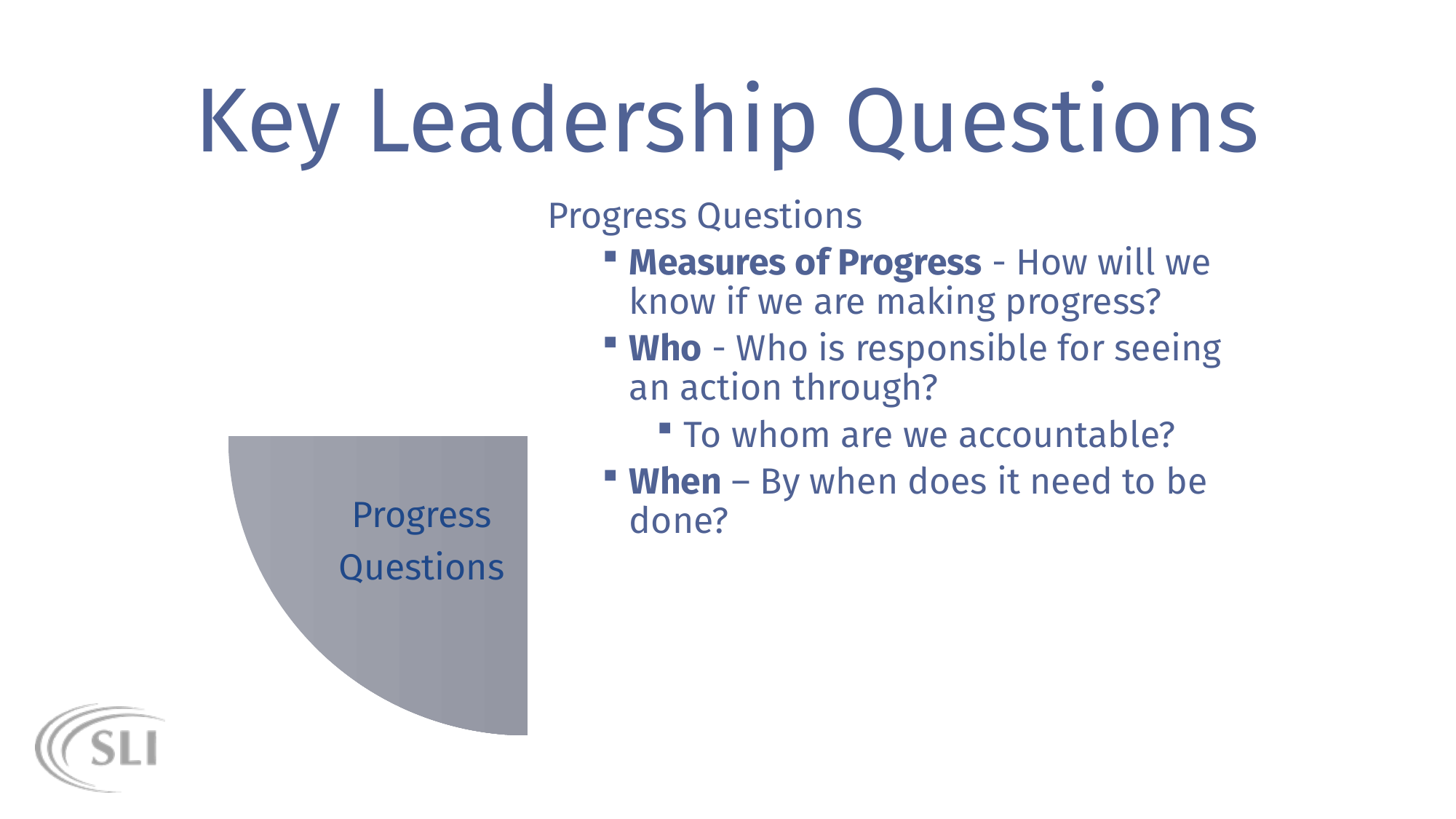

# Key Leadership Questions
Progress Questions
Measures of Progress - How will we know if we are making progress?
Who - Who is responsible for seeing an action through?
To whom are we accountable?
When – By when does it need to be done?

Progress
Questions